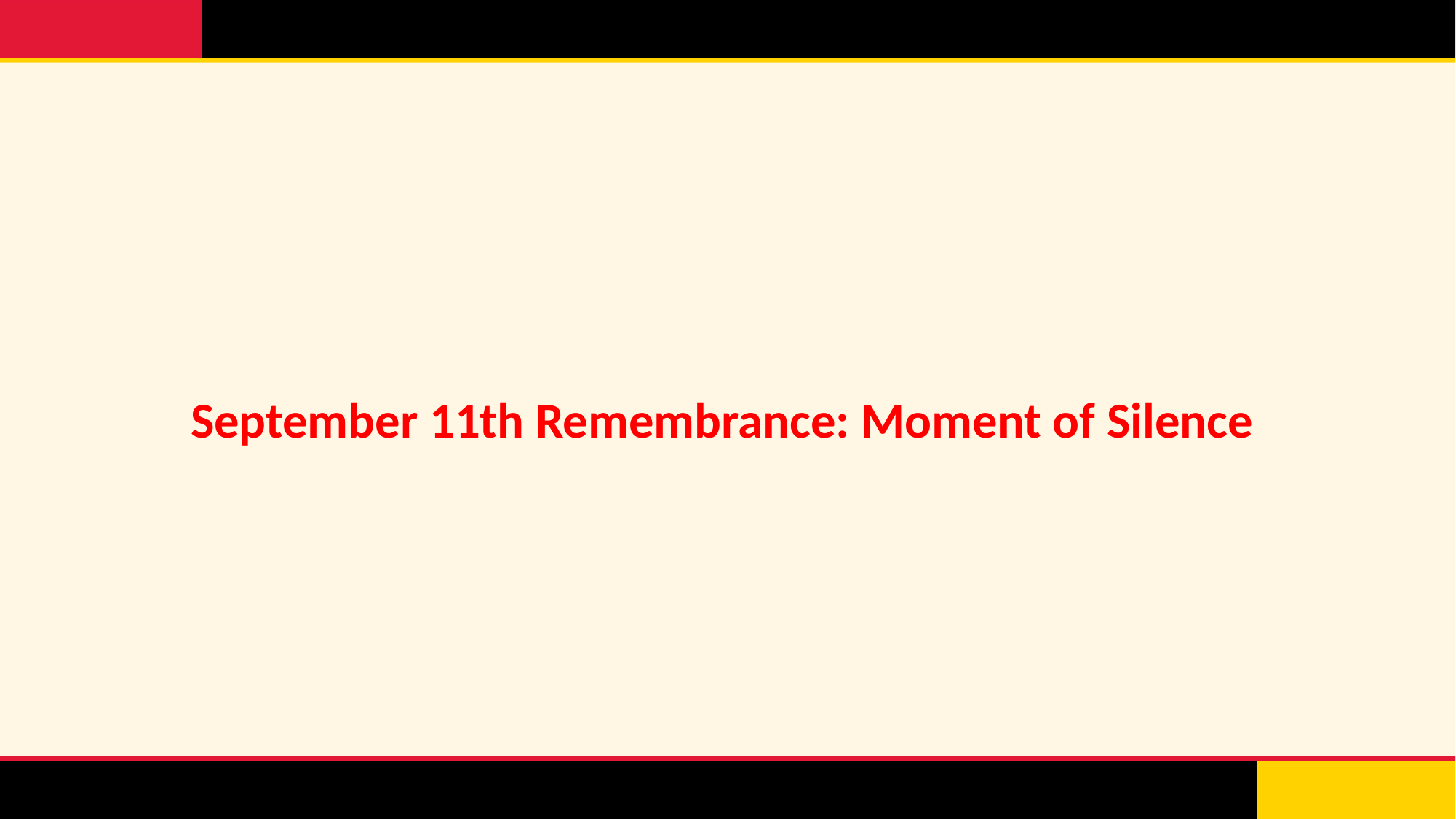

#

September 11th Remembrance: Moment of Silence